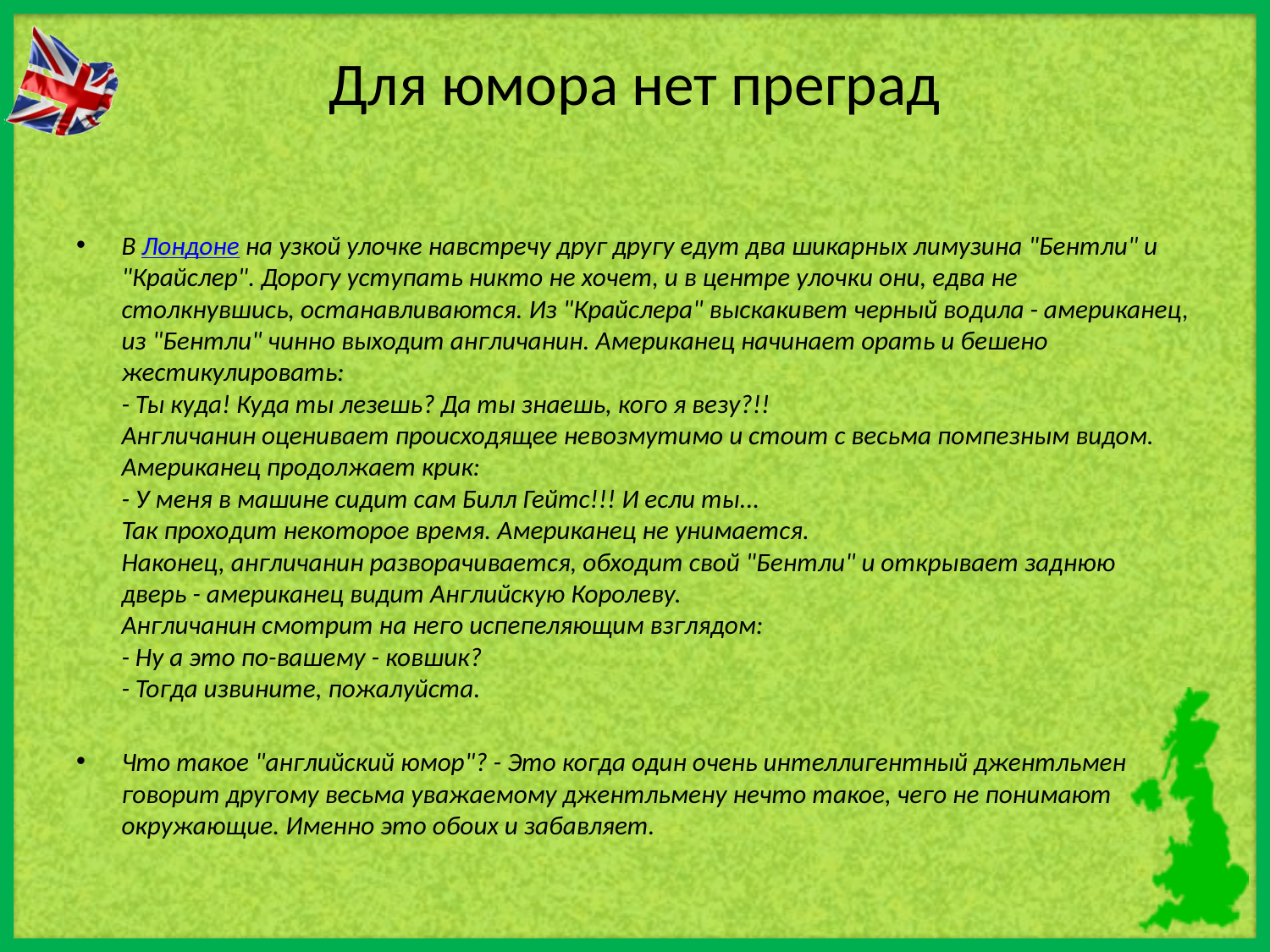

# Для юмора нет преград
В Лондоне на узкой улочке навстречу друг другу едут два шикарных лимузина "Бентли" и "Крайслер". Дорогу уступать никто не хочет, и в центре улочки они, едва не столкнувшись, останавливаются. Из "Крайслера" выскакивет черный водила - американец, из "Бентли" чинно выходит англичанин. Американец начинает орать и бешено жестикулировать: 
- Ты куда! Куда ты лезешь? Да ты знаешь, кого я везу?!! 
Англичанин оценивает происходящее невозмутимо и стоит с весьма помпезным видом. 
Американец продолжает крик: 
- У меня в машине сидит сам Билл Гейтс!!! И если ты... 
Так проходит некоторое время. Американец не унимается. 
Наконец, англичанин разворачивается, обходит свой "Бентли" и открывает заднюю 
дверь - американец видит Английскую Королеву. 
Англичанин смотрит на него испепеляющим взглядом: 
- Hу а это по-вашему - ковшик? 
- Тогда извините, пожалуйста.

Что такое "английский юмор"? - Это когда один очень интеллигентный джентльмен говорит другому весьма уважаемому джентльмену нечто такое, чего не понимают окружающие. Именно это обоих и забавляет.